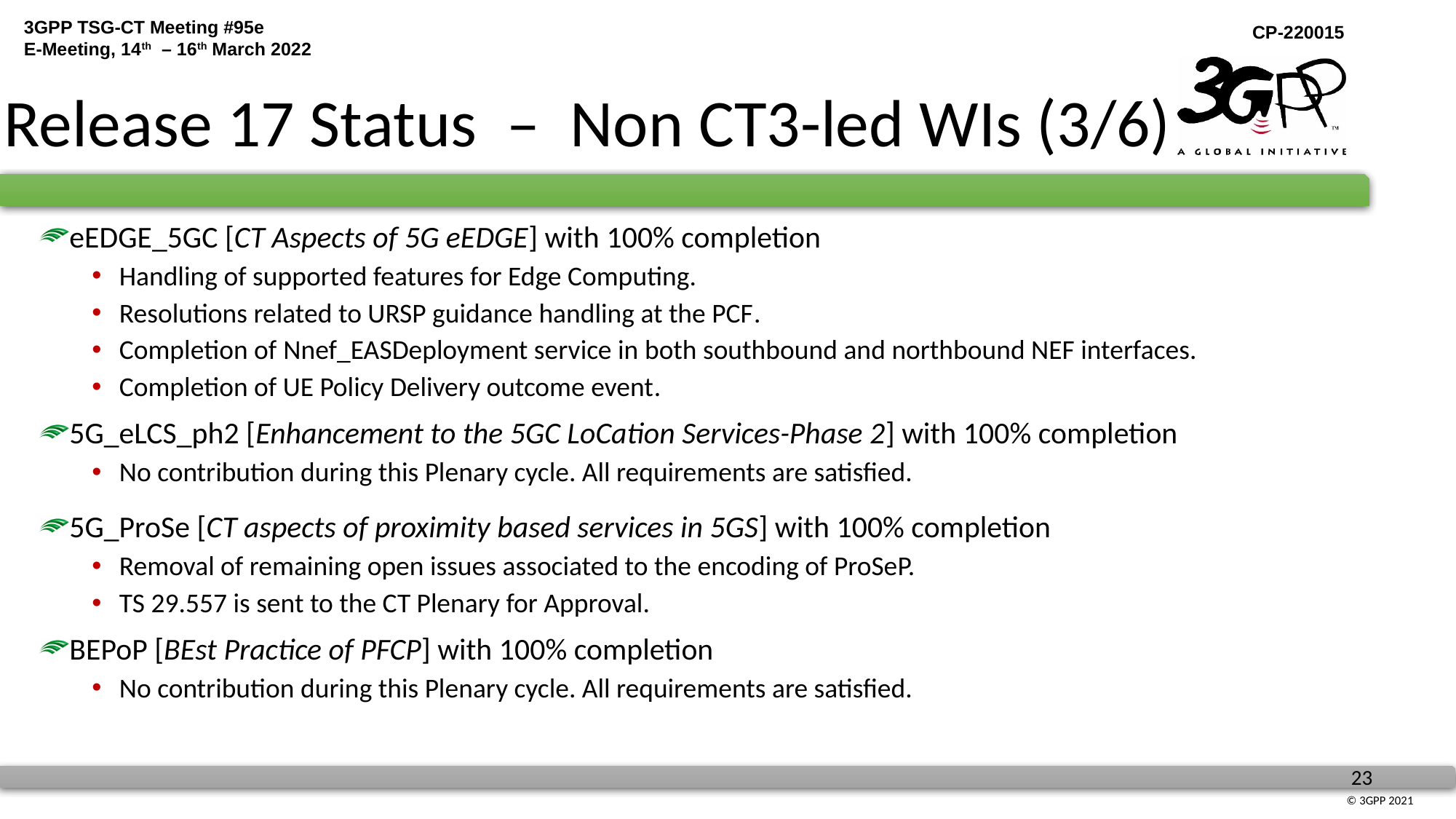

# Release 17 Status  –  Non CT3-led WIs (3/6)
eEDGE_5GC [CT Aspects of 5G eEDGE] with 100% completion
Handling of supported features for Edge Computing.
Resolutions related to URSP guidance handling at the PCF.
Completion of Nnef_EASDeployment service in both southbound and northbound NEF interfaces.
Completion of UE Policy Delivery outcome event.
5G_eLCS_ph2 [Enhancement to the 5GC LoCation Services-Phase 2] with 100% completion
No contribution during this Plenary cycle. All requirements are satisfied.
5G_ProSe [CT aspects of proximity based services in 5GS] with 100% completion
Removal of remaining open issues associated to the encoding of ProSeP.
TS 29.557 is sent to the CT Plenary for Approval.
BEPoP [BEst Practice of PFCP] with 100% completion
No contribution during this Plenary cycle. All requirements are satisfied.